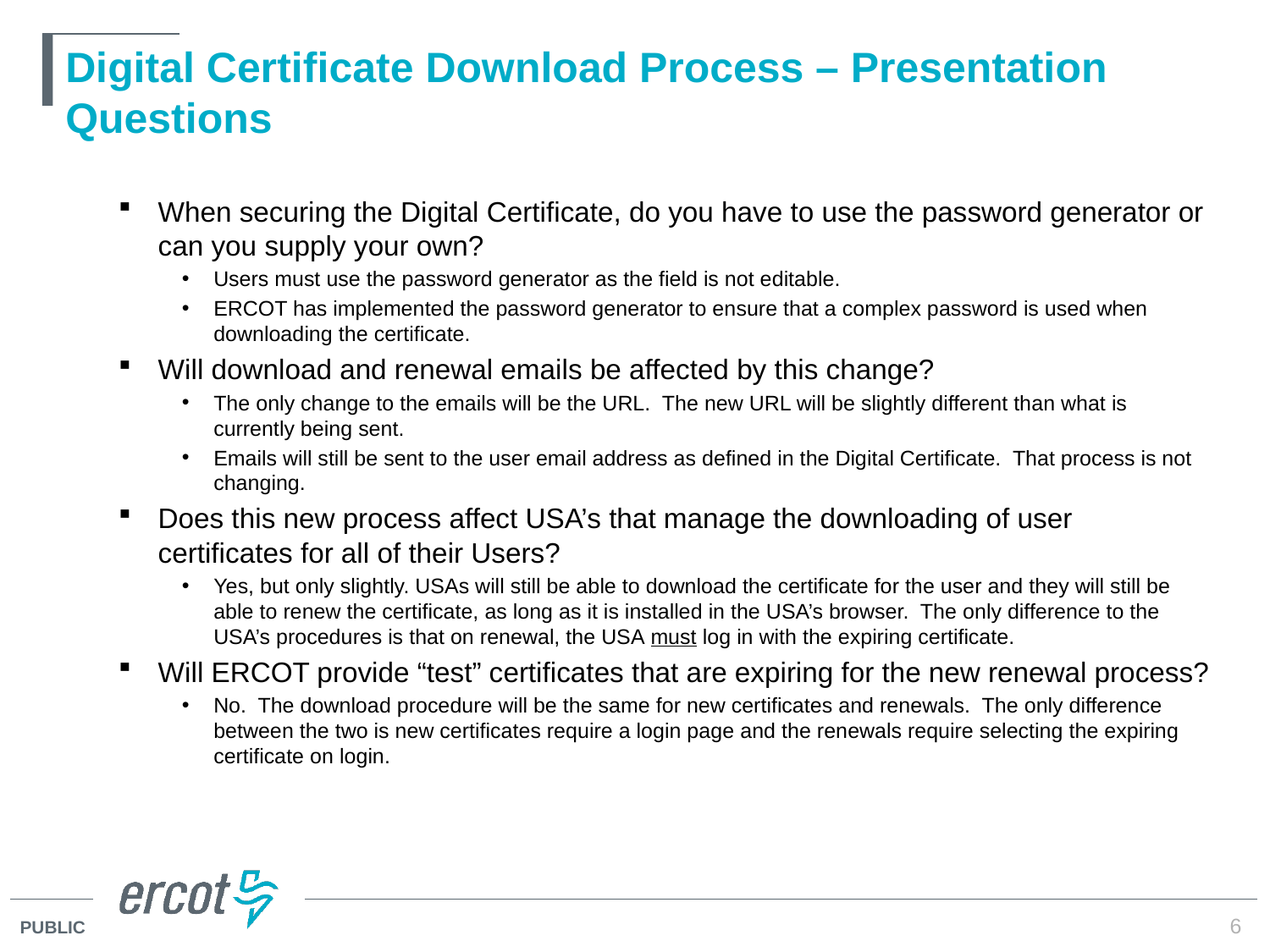

# Digital Certificate Download Process – Presentation Questions

When securing the Digital Certificate, do you have to use the password generator or can you supply your own?
Users must use the password generator as the field is not editable.
ERCOT has implemented the password generator to ensure that a complex password is used when downloading the certificate.
Will download and renewal emails be affected by this change?
The only change to the emails will be the URL.  The new URL will be slightly different than what is currently being sent.
Emails will still be sent to the user email address as defined in the Digital Certificate.  That process is not changing.
Does this new process affect USA’s that manage the downloading of user certificates for all of their Users?
Yes, but only slightly. USAs will still be able to download the certificate for the user and they will still be able to renew the certificate, as long as it is installed in the USA’s browser.  The only difference to the USA’s procedures is that on renewal, the USA must log in with the expiring certificate.
Will ERCOT provide “test” certificates that are expiring for the new renewal process?
No.  The download procedure will be the same for new certificates and renewals.  The only difference between the two is new certificates require a login page and the renewals require selecting the expiring certificate on login.
6